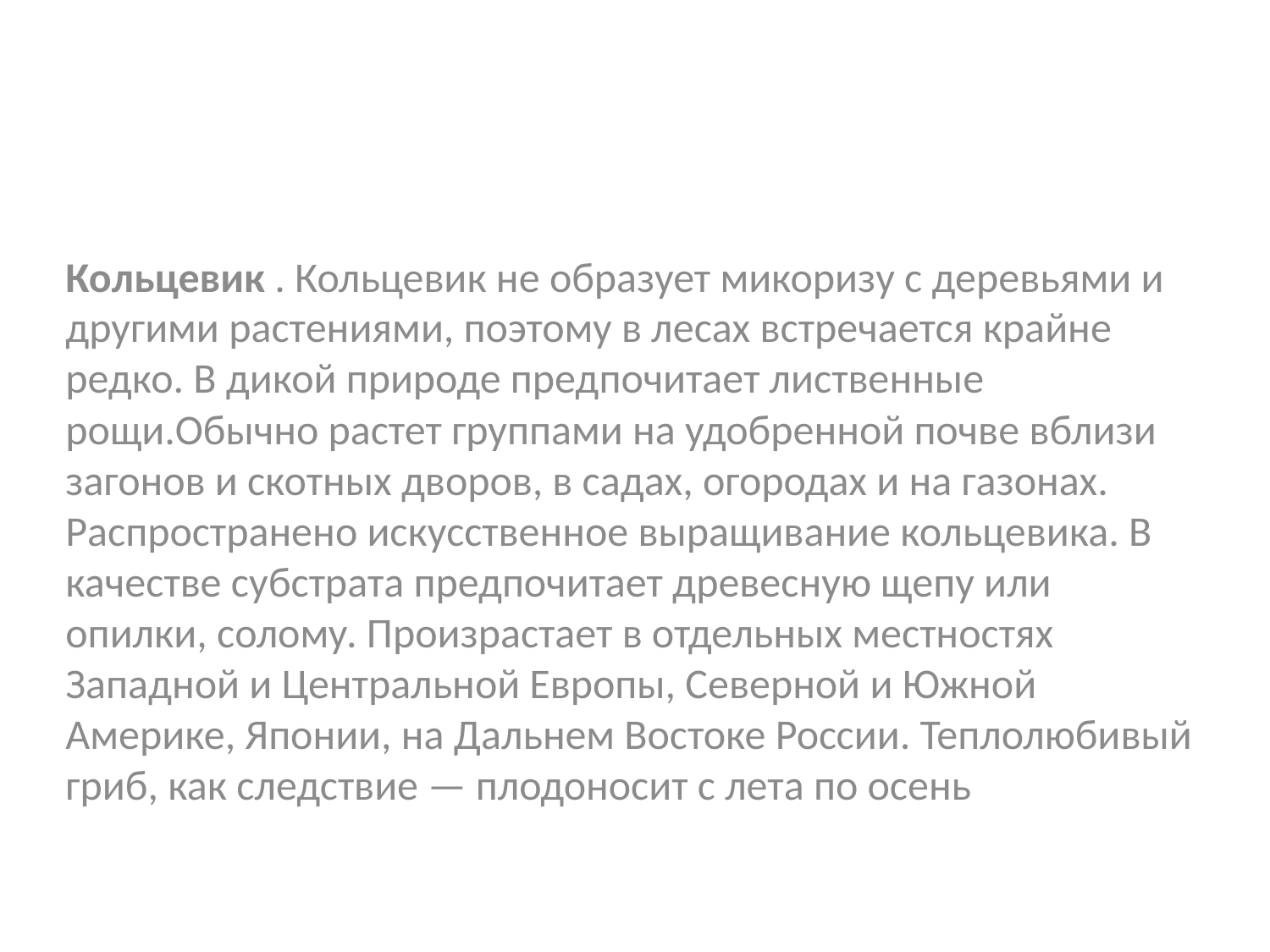

Кольцевик . Кольцевик не образует микоризу с деревьями и другими растениями, поэтому в лесах встречается крайне редко. В дикой природе предпочитает лиственные рощи.Обычно растет группами на удобренной почве вблизи загонов и скотных дворов, в садах, огородах и на газонах. Распространено искусственное выращивание кольцевика. В качестве субстрата предпочитает древесную щепу или опилки, солому. Произрастает в отдельных местностях Западной и Центральной Европы, Северной и Южной Америке, Японии, на Дальнем Востоке России. Теплолюбивый гриб, как следствие — плодоносит с лета по осень